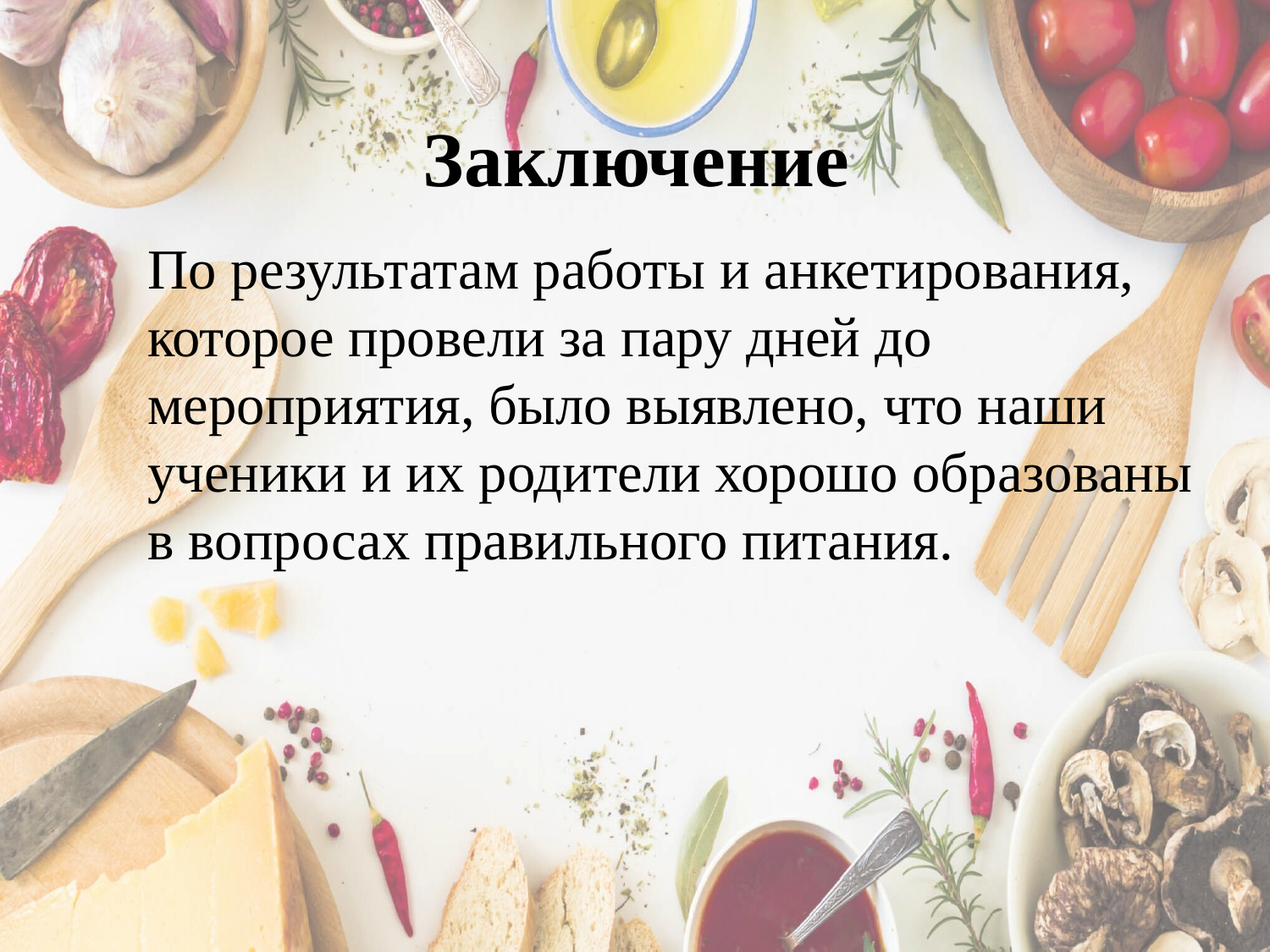

# Заключение
По результатам работы и анкетирования, которое провели за пару дней до мероприятия, было выявлено, что наши ученики и их родители хорошо образованы в вопросах правильного питания.